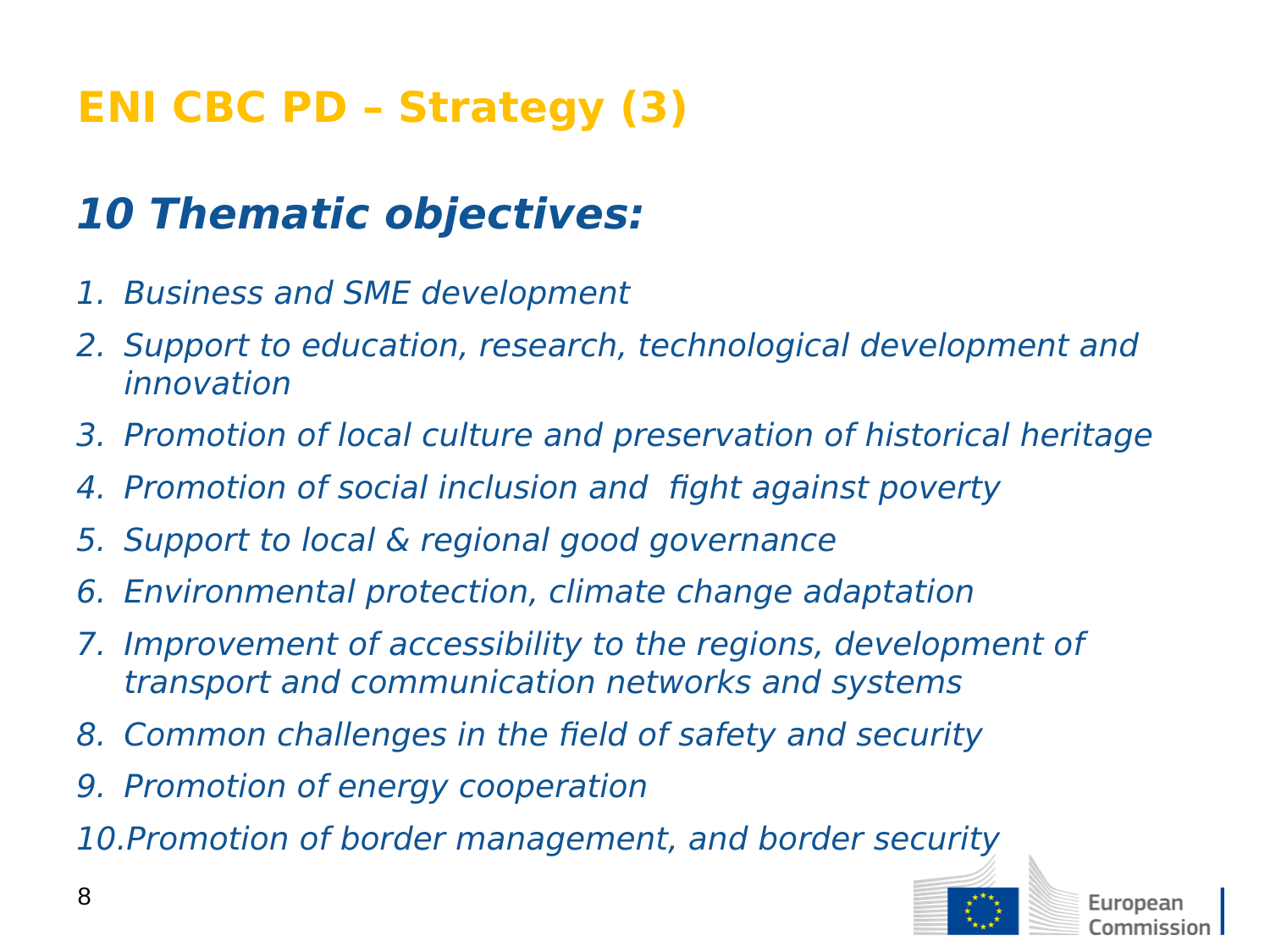

# ENI CBC PD – Strategy (3)
10 Thematic objectives:
Business and SME development
Support to education, research, technological development and innovation
Promotion of local culture and preservation of historical heritage
Promotion of social inclusion and  fight against poverty
Support to local & regional good governance
Environmental protection, climate change adaptation
Improvement of accessibility to the regions, development of transport and communication networks and systems
Common challenges in the field of safety and security
Promotion of energy cooperation
Promotion of border management, and border security

8